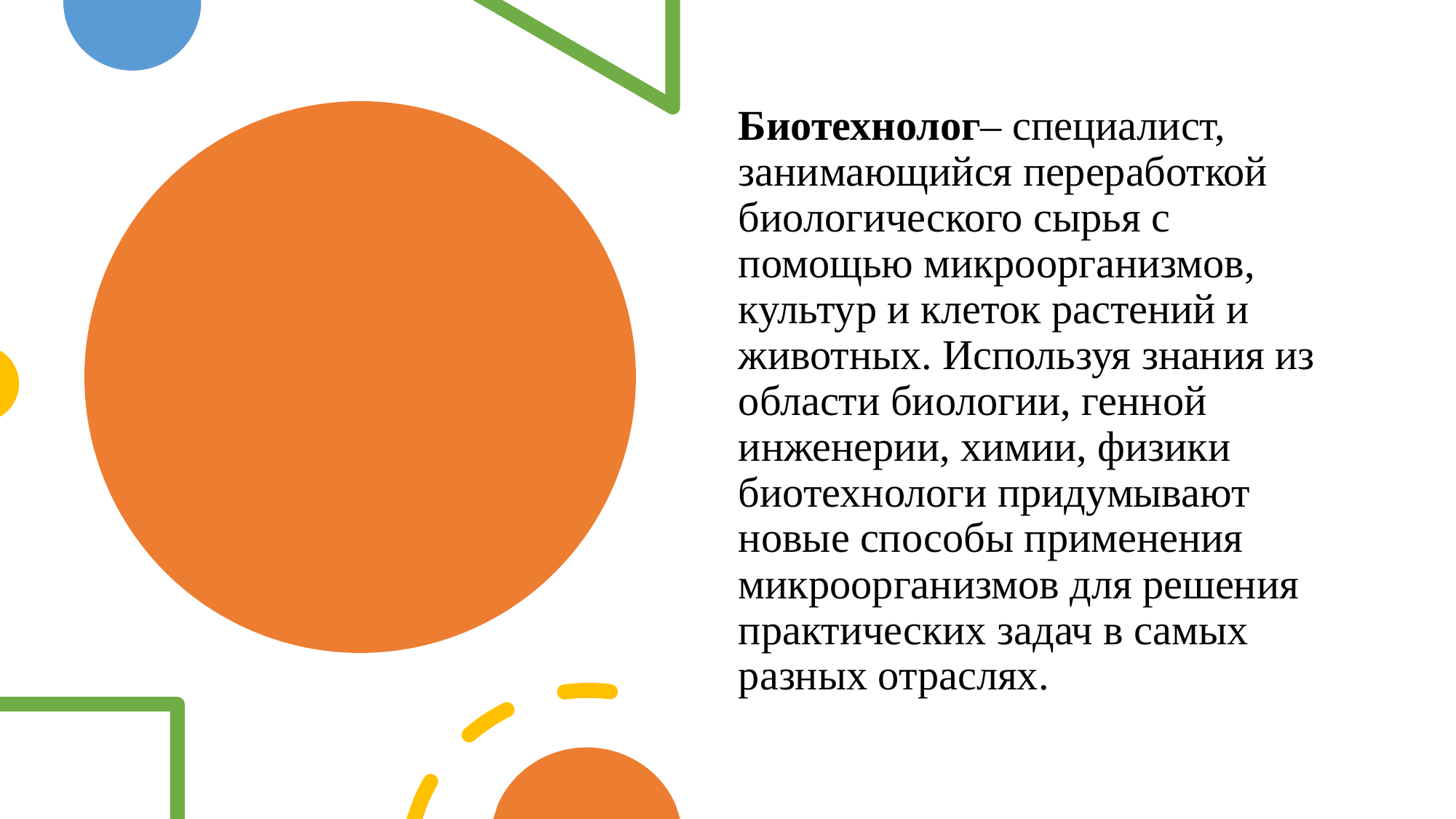

Биотехнолог– специалист, занимающийся переработкой биологического сырья с помощью микроорганизмов, культур и клеток растений и животных. Используя знания из области биологии, генной инженерии, химии, физики биотехнологи придумывают новые способы применения микроорганизмов для решения практических задач в самых разных отраслях.